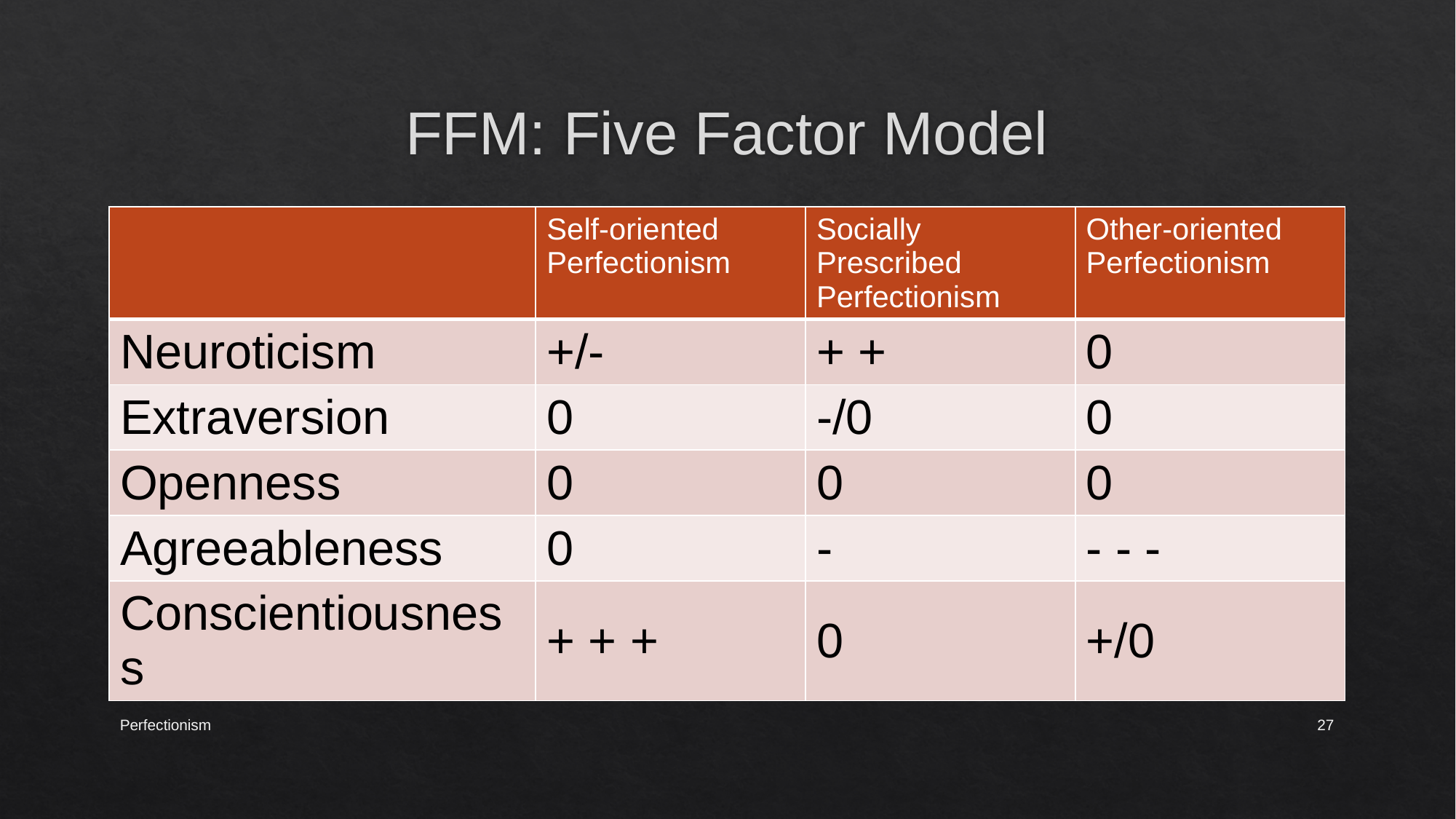

# FFM: Five Factor Model
|  | Self-oriented Perfectionism | Socially Prescribed Perfectionism | Other-oriented Perfectionism |
| --- | --- | --- | --- |
| Neuroticism | +/- | + + | 0 |
| Extraversion | 0 | -/0 | 0 |
| Openness | 0 | 0 | 0 |
| Agreeableness | 0 | - | - - - |
| Conscientiousness | + + + | 0 | +/0 |
Perfectionism
27